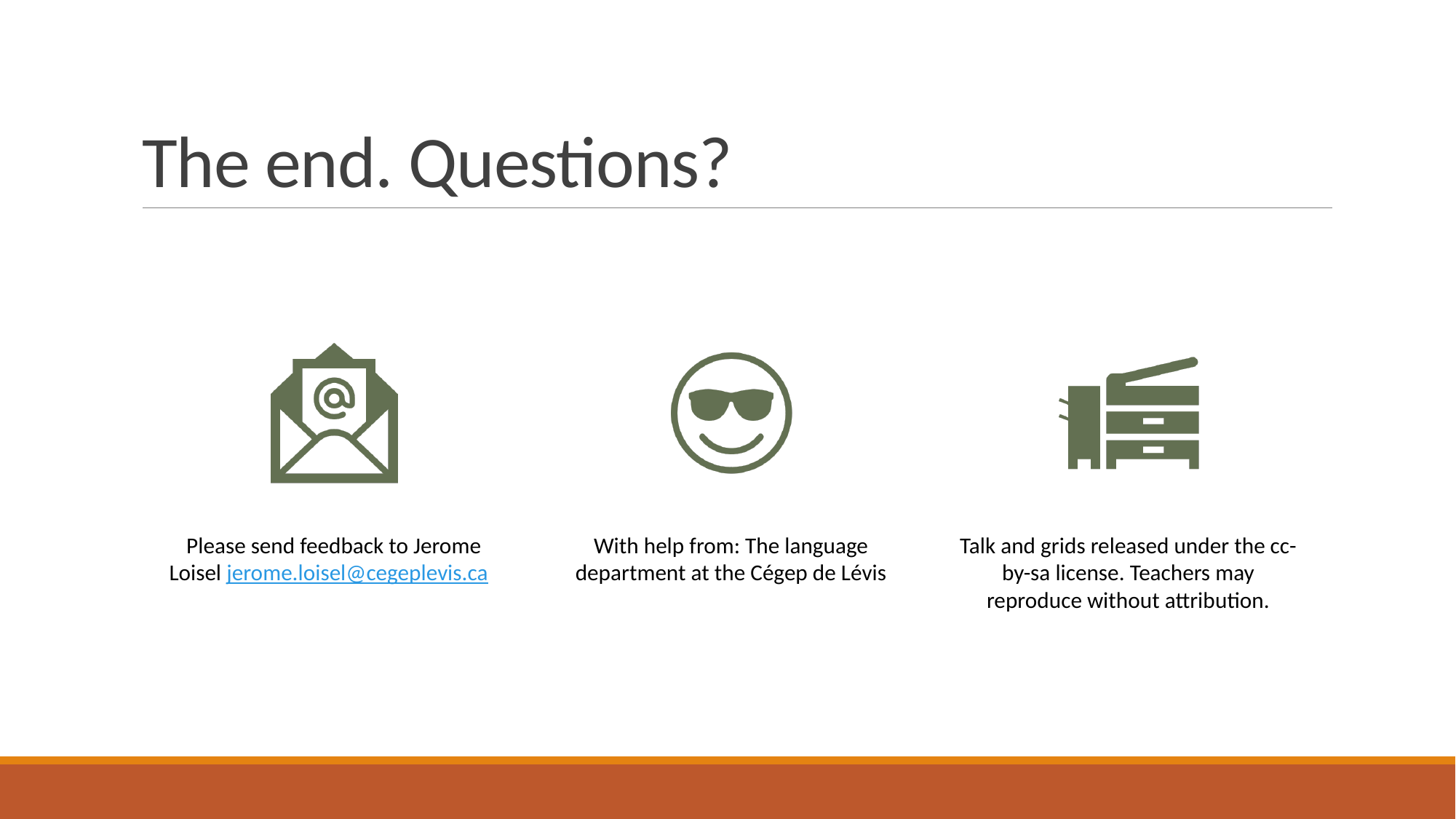

# The end. Questions?
Please send feedback to Jerome Loisel jerome.loisel@cegeplevis.ca
With help from: The language department at the Cégep de Lévis
Talk and grids released under the cc-by-sa license. Teachers may reproduce without attribution.